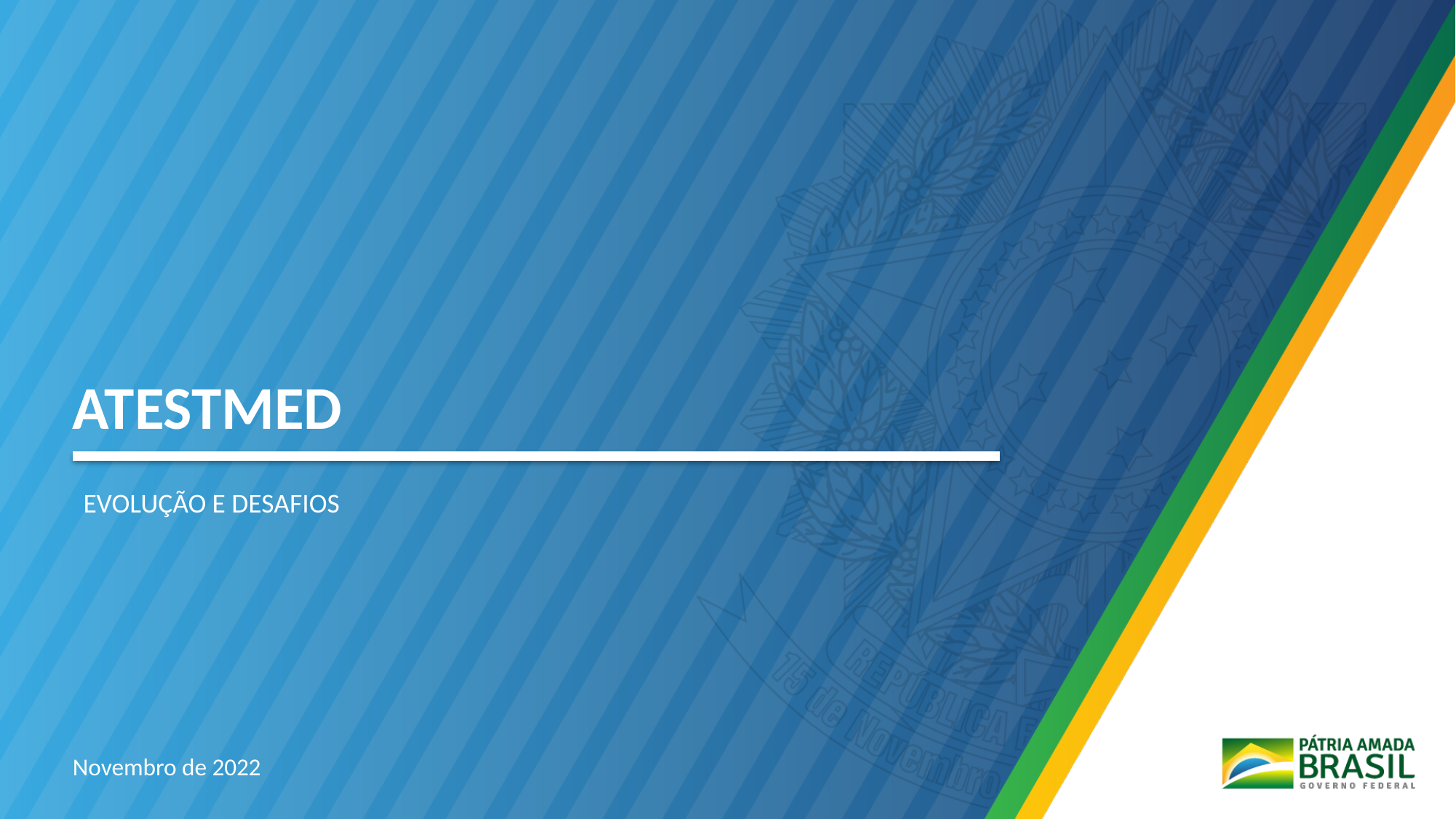

# ATESTMED
EVOLUÇÃO E DESAFIOS
Novembro de 2022